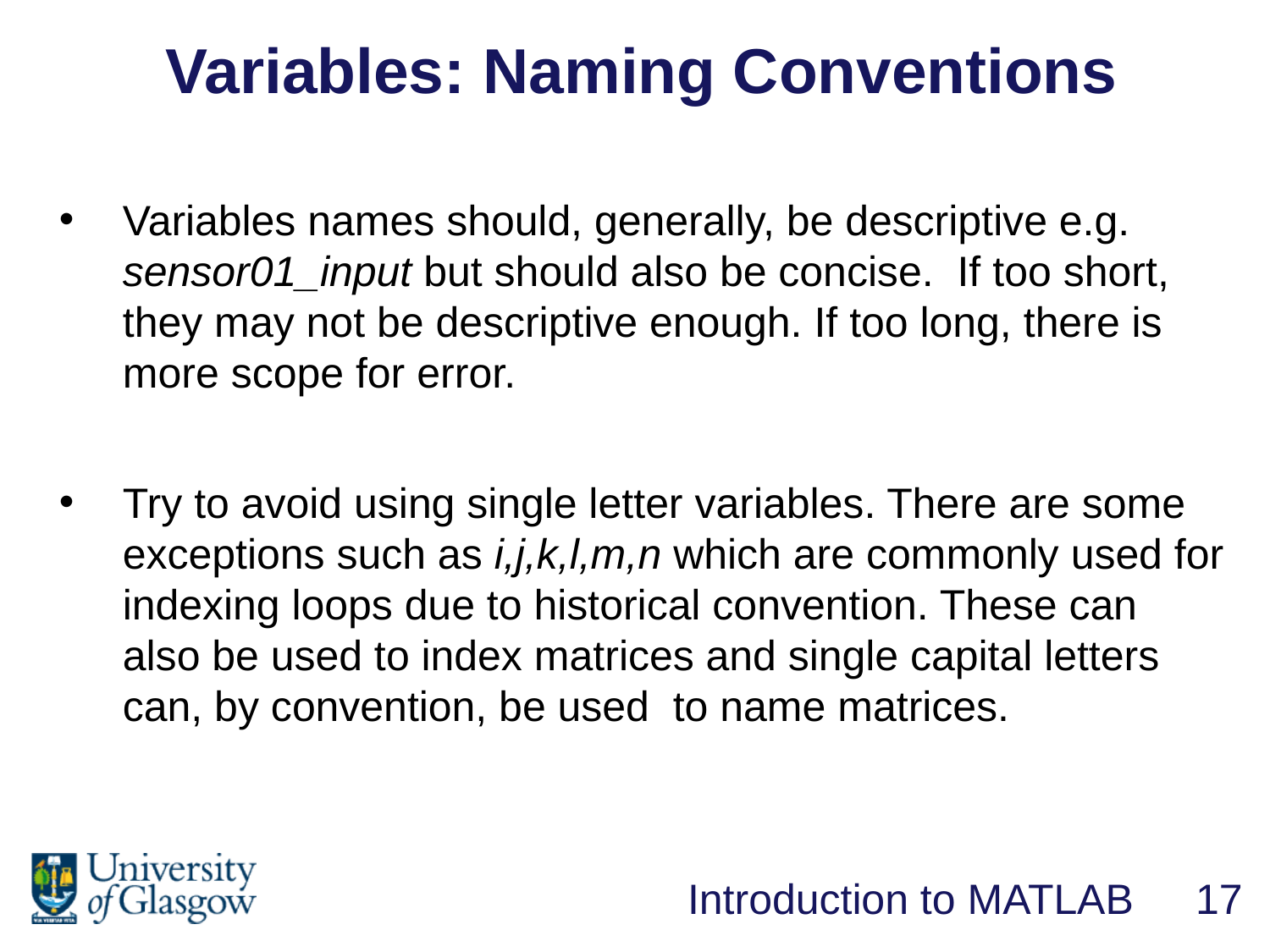

Variables: Naming Conventions
Variables names should, generally, be descriptive e.g. sensor01_input but should also be concise.  If too short,  they may not be descriptive enough. If too long, there is more scope for error.

Try to avoid using single letter variables. There are some exceptions such as i,j,k,l,m,n which are commonly used for indexing loops due to historical convention. These can also be used to index matrices and single capital letters can, by convention, be used  to name matrices.